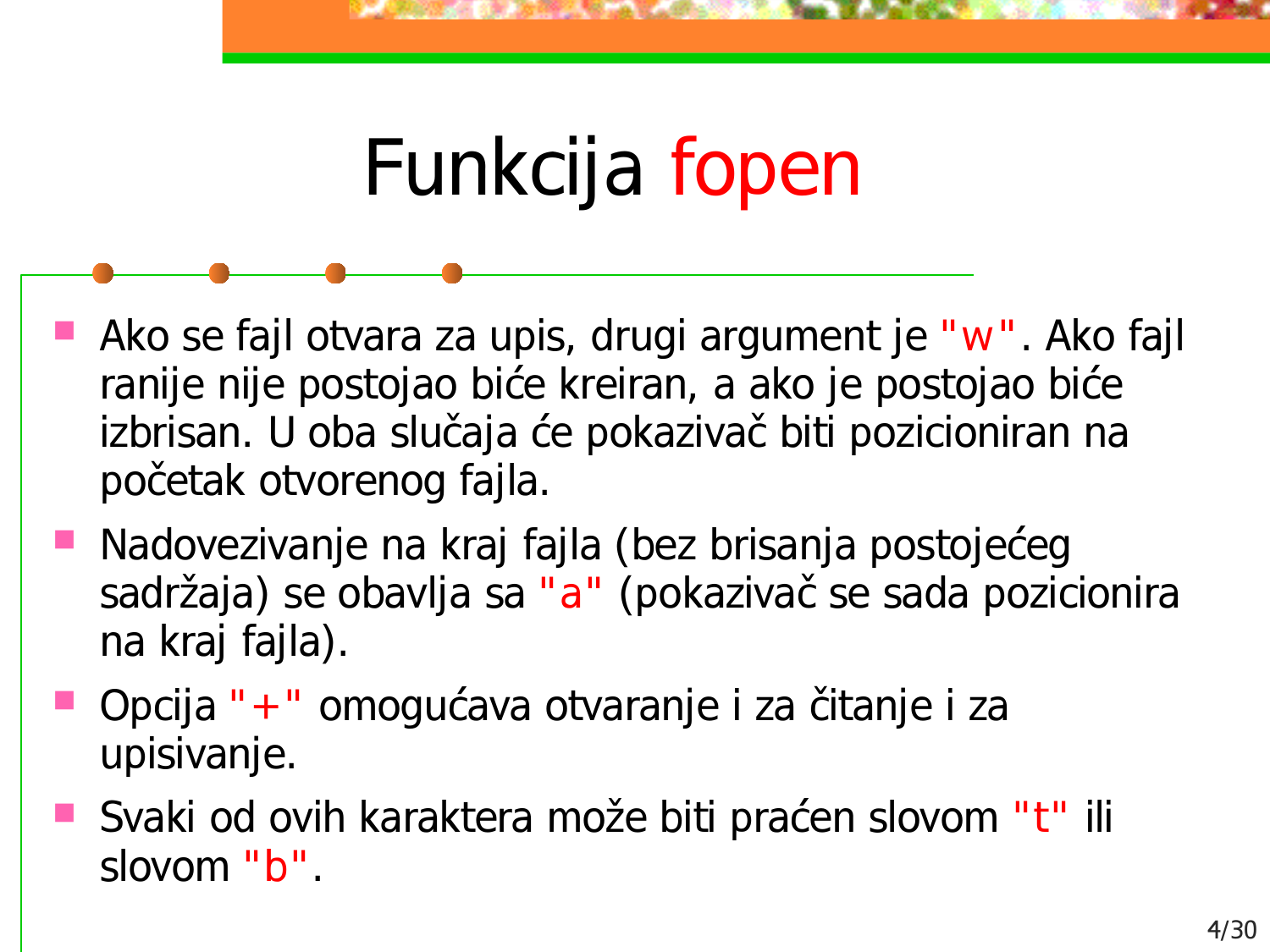

# Funkcija fopen
Ako se fajl otvara za upis, drugi argument je "w". Ako fajl ranije nije postojao biće kreiran, a ako je postojao biće izbrisan. U oba slučaja će pokazivač biti pozicioniran na početak otvorenog fajla.
Nadovezivanje na kraj fajla (bez brisanja postojećeg sadržaja) se obavlja sa "a" (pokazivač se sada pozicionira na kraj fajla).
Opcija "+" omogućava otvaranje i za čitanje i za upisivanje.
Svaki od ovih karaktera može biti praćen slovom "t" ili slovom "b".
4/30